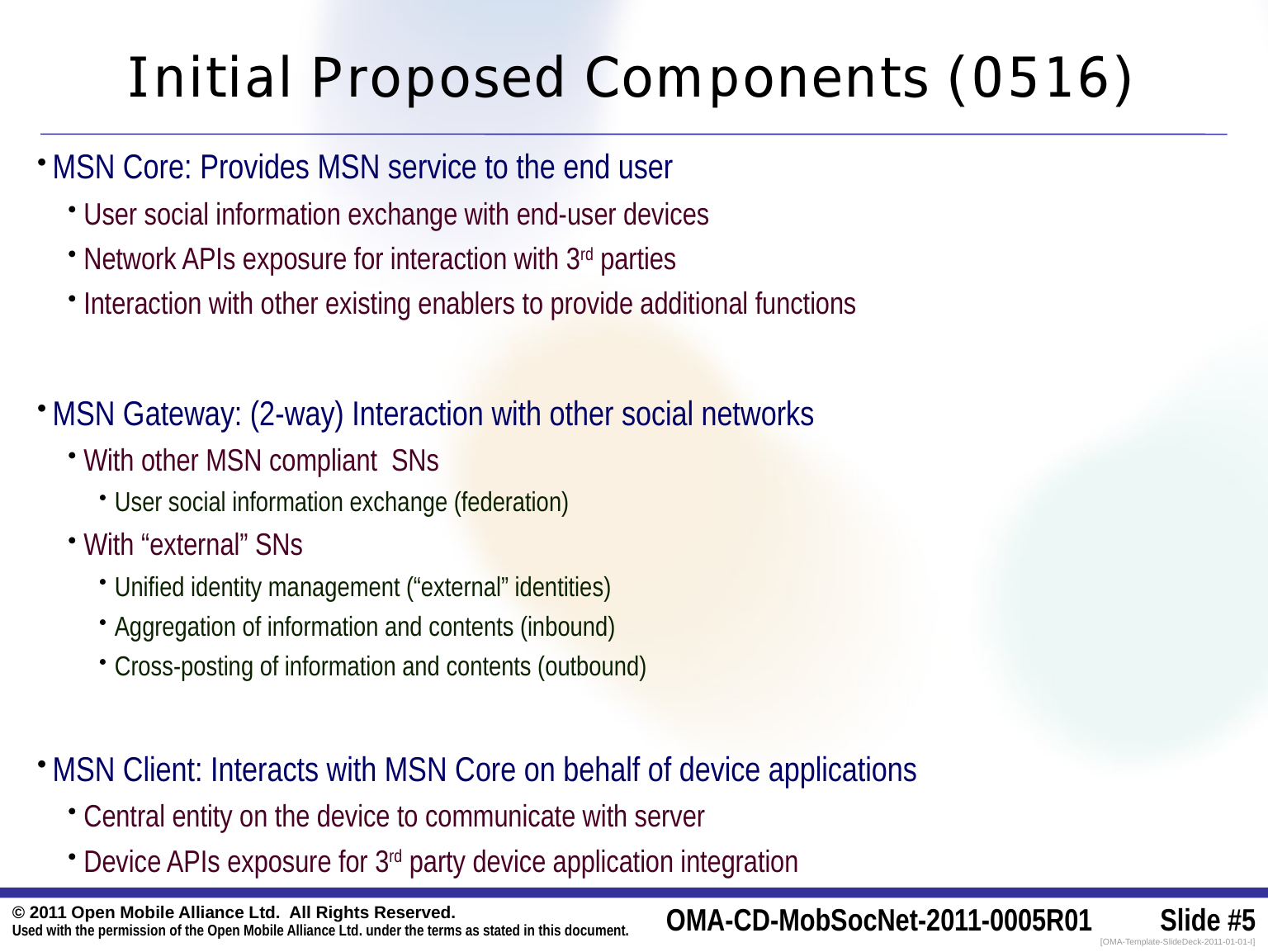

# Initial Proposed Components (0516)
MSN Core: Provides MSN service to the end user
User social information exchange with end-user devices
Network APIs exposure for interaction with 3rd parties
Interaction with other existing enablers to provide additional functions

MSN Gateway: (2-way) Interaction with other social networks
With other MSN compliant  SNs
User social information exchange (federation)
With “external” SNs
Unified identity management (“external” identities)
Aggregation of information and contents (inbound)
Cross-posting of information and contents (outbound)

MSN Client: Interacts with MSN Core on behalf of device applications
Central entity on the device to communicate with server
Device APIs exposure for 3rd party device application integration